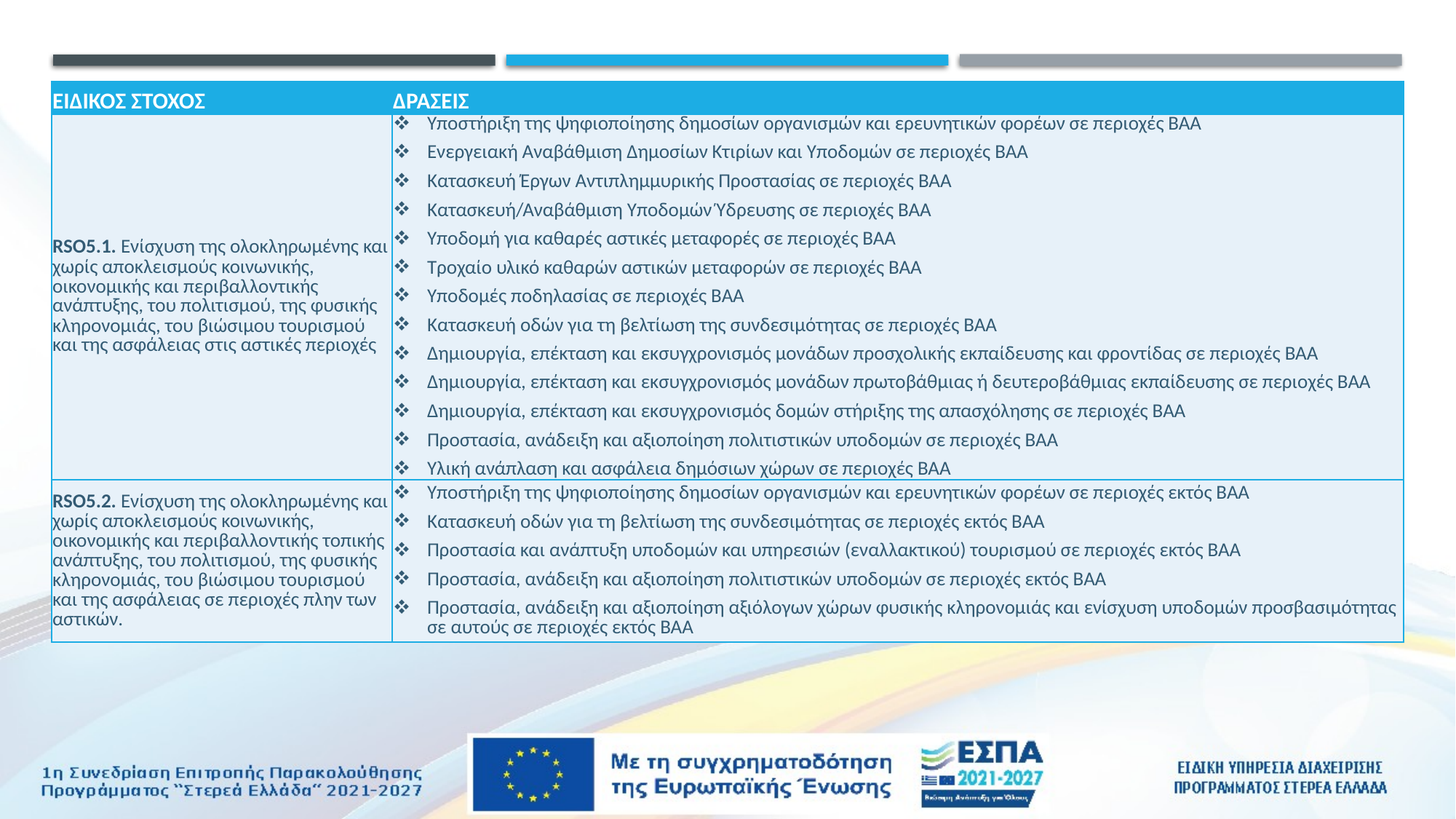

| ΕΙΔΙΚΟΣ ΣΤΟΧΟΣ | ΔΡΑΣΕΙΣ |
| --- | --- |
| RSO5.1. Ενίσχυση της ολοκληρωμένης και χωρίς αποκλεισμούς κοινωνικής, οικονομικής και περιβαλλοντικής ανάπτυξης, του πολιτισμού, της φυσικής κληρονομιάς, του βιώσιμου τουρισμού και της ασφάλειας στις αστικές περιοχές | Υποστήριξη της ψηφιοποίησης δημοσίων οργανισμών και ερευνητικών φορέων σε περιοχές ΒΑΑ Ενεργειακή Αναβάθμιση Δημοσίων Κτιρίων και Υποδομών σε περιοχές ΒΑΑ Κατασκευή Έργων Αντιπλημμυρικής Προστασίας σε περιοχές ΒΑΑ Κατασκευή/Αναβάθμιση Υποδομών Ύδρευσης σε περιοχές ΒΑΑ Υποδομή για καθαρές αστικές μεταφορές σε περιοχές ΒΑΑ Τροχαίο υλικό καθαρών αστικών μεταφορών σε περιοχές ΒΑΑ Υποδομές ποδηλασίας σε περιοχές ΒΑΑ Κατασκευή οδών για τη βελτίωση της συνδεσιμότητας σε περιοχές ΒΑΑ Δημιουργία, επέκταση και εκσυγχρονισμός μονάδων προσχολικής εκπαίδευσης και φροντίδας σε περιοχές ΒΑΑ Δημιουργία, επέκταση και εκσυγχρονισμός μονάδων πρωτοβάθμιας ή δευτεροβάθμιας εκπαίδευσης σε περιοχές ΒΑΑ Δημιουργία, επέκταση και εκσυγχρονισμός δομών στήριξης της απασχόλησης σε περιοχές ΒΑΑ Προστασία, ανάδειξη και αξιοποίηση πολιτιστικών υποδομών σε περιοχές ΒΑΑ Υλική ανάπλαση και ασφάλεια δημόσιων χώρων σε περιοχές ΒΑΑ |
| RSO5.2. Ενίσχυση της ολοκληρωμένης και χωρίς αποκλεισμούς κοινωνικής, οικονομικής και περιβαλλοντικής τοπικής ανάπτυξης, του πολιτισμού, της φυσικής κληρονομιάς, του βιώσιμου τουρισμού και της ασφάλειας σε περιοχές πλην των αστικών. | Υποστήριξη της ψηφιοποίησης δημοσίων οργανισμών και ερευνητικών φορέων σε περιοχές εκτός ΒΑΑ Κατασκευή οδών για τη βελτίωση της συνδεσιμότητας σε περιοχές εκτός ΒΑΑ Προστασία και ανάπτυξη υποδομών και υπηρεσιών (εναλλακτικού) τουρισμού σε περιοχές εκτός ΒΑΑ Προστασία, ανάδειξη και αξιοποίηση πολιτιστικών υποδομών σε περιοχές εκτός ΒΑΑ Προστασία, ανάδειξη και αξιοποίηση αξιόλογων χώρων φυσικής κληρονομιάς και ενίσχυση υποδομών προσβασιμότητας σε αυτούς σε περιοχές εκτός ΒΑΑ |